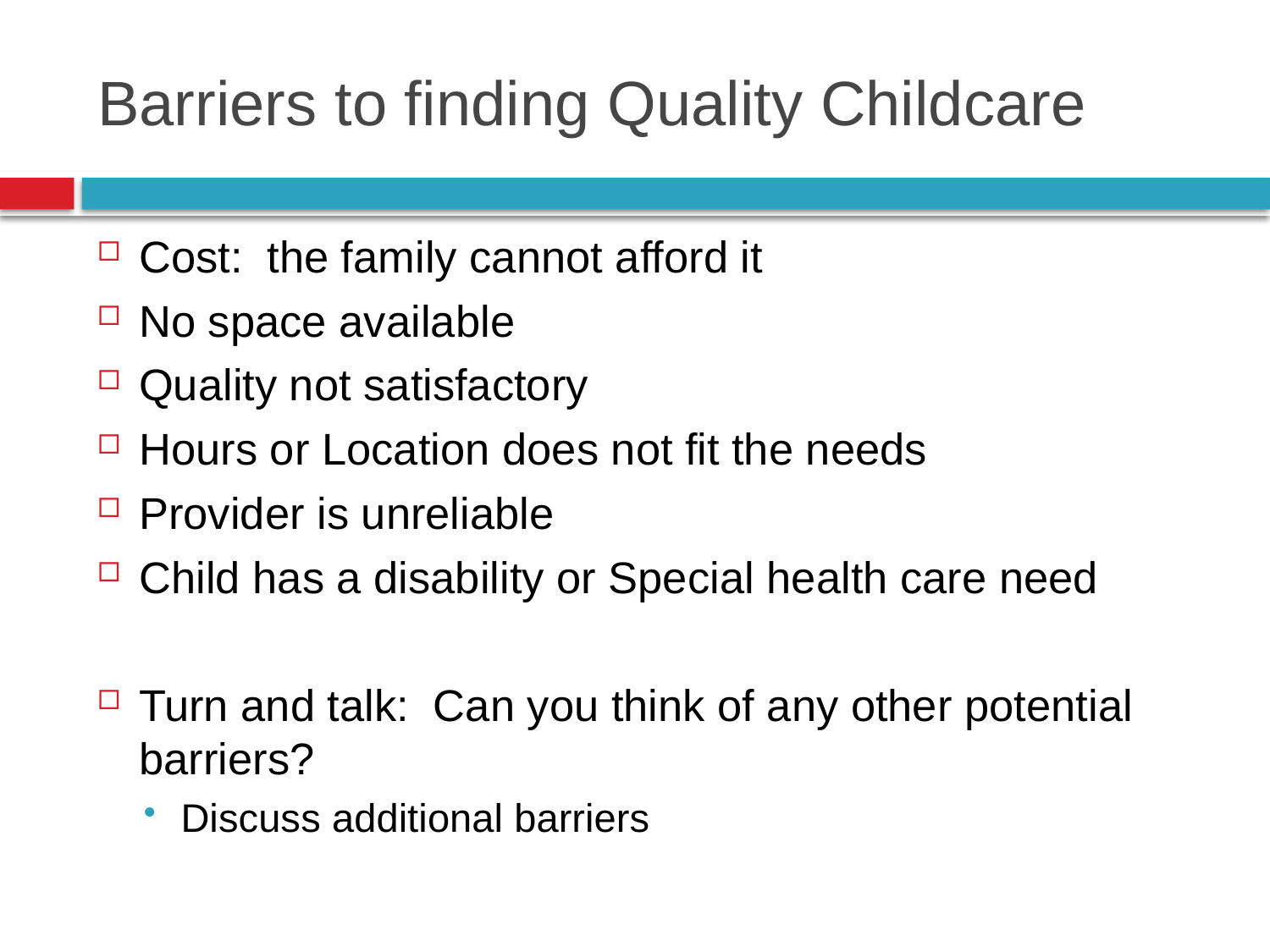

# Barriers to finding Quality Childcare
Cost:  the family cannot afford it
No space available
Quality not satisfactory
Hours or Location does not fit the needs
Provider is unreliable
Child has a disability or Special health care need

Turn and talk:  Can you think of any other potential barriers?
Discuss additional barriers